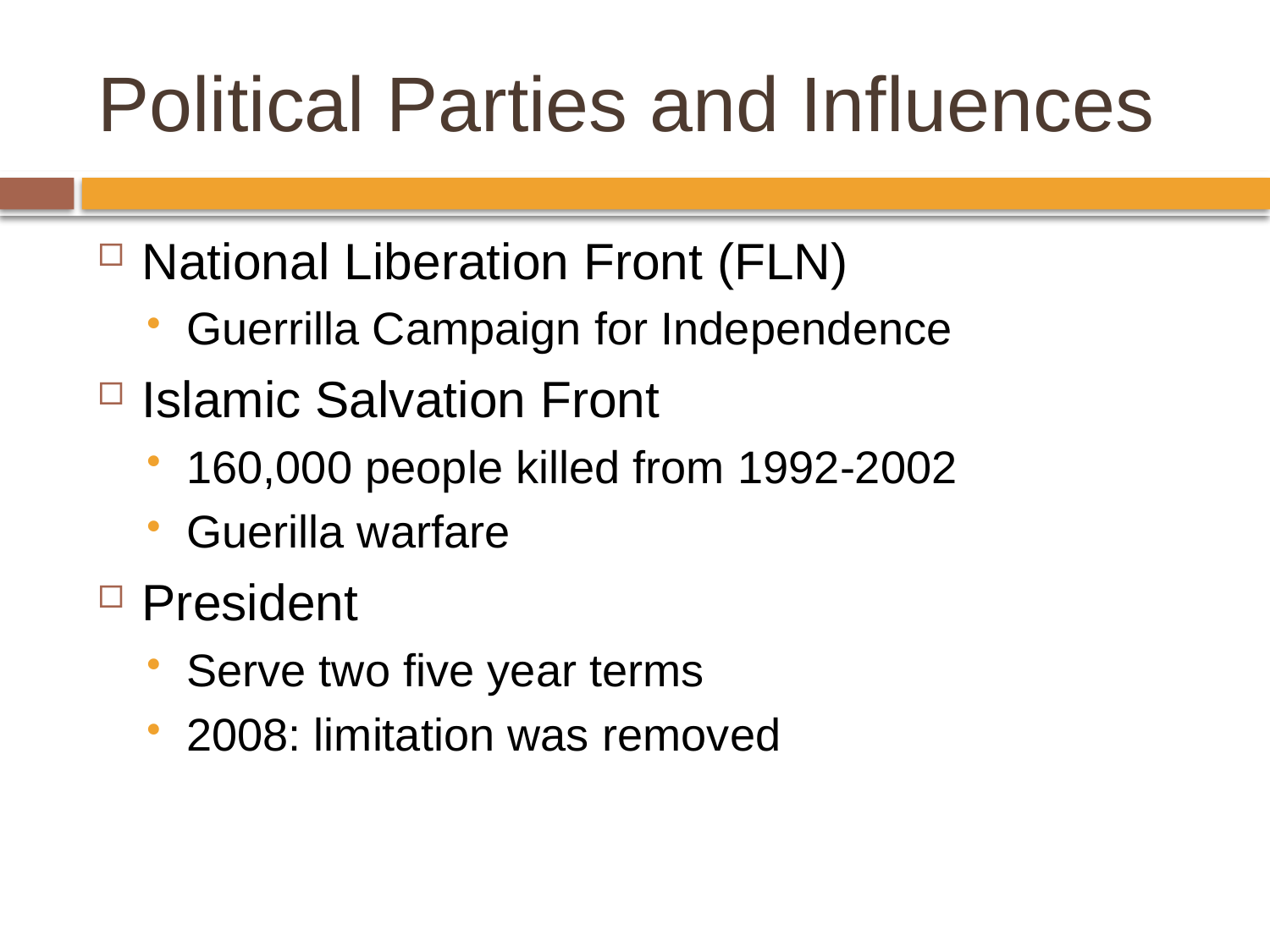

# Political Parties and Influences
National Liberation Front (FLN)
Guerrilla Campaign for Independence
Islamic Salvation Front
160,000 people killed from 1992-2002
Guerilla warfare
President
Serve two five year terms
2008: limitation was removed